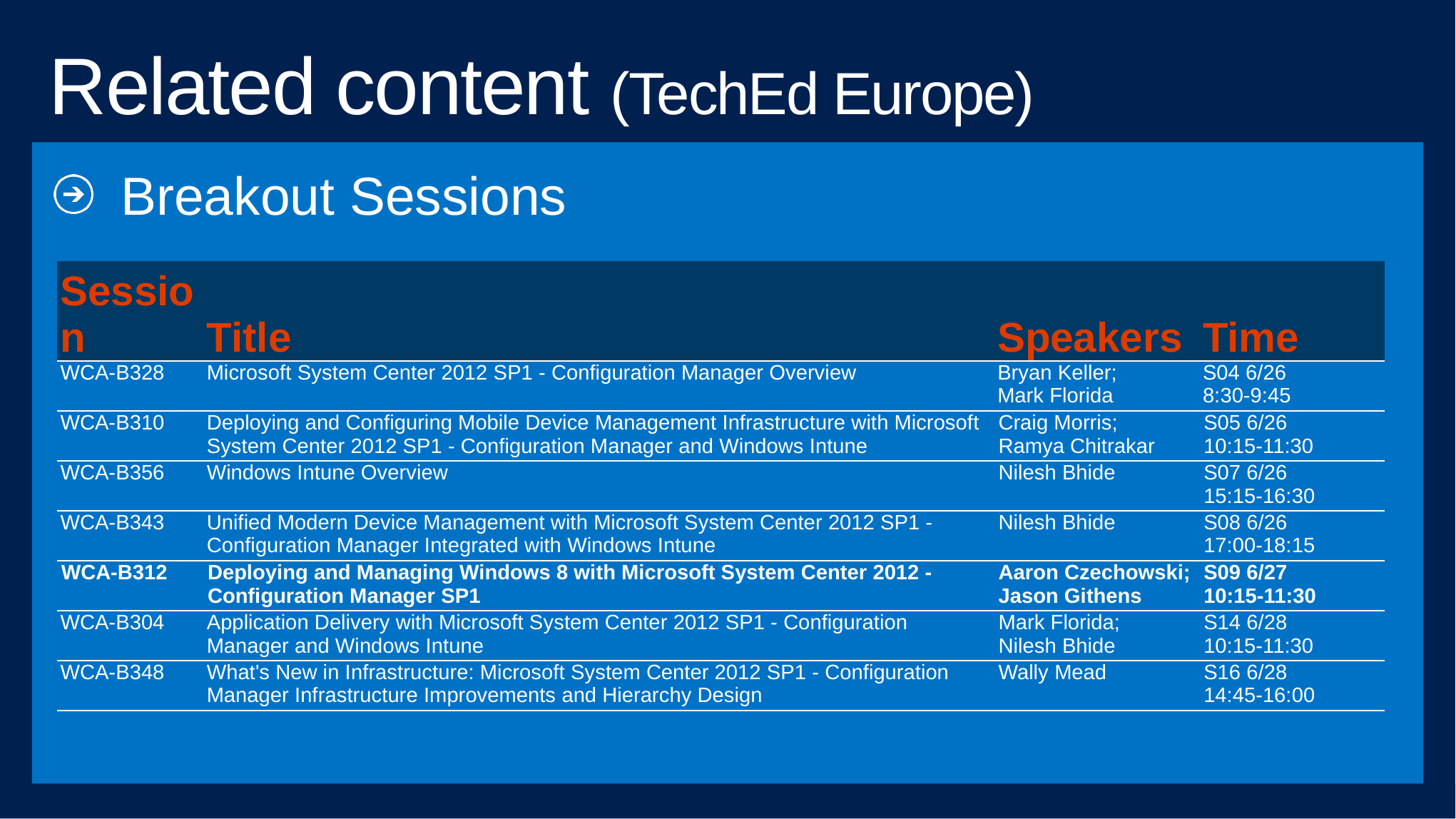

# Related content (TechEd Europe)

Breakout Sessions
| Session | Title | Speakers | Time |
| --- | --- | --- | --- |
| WCA-B328 | Microsoft System Center 2012 SP1 - Configuration Manager Overview | Bryan Keller; Mark Florida | S04 6/26 8:30-9:45 |
| WCA-B310 | Deploying and Configuring Mobile Device Management Infrastructure with Microsoft System Center 2012 SP1 - Configuration Manager and Windows Intune | Craig Morris; Ramya Chitrakar | S05 6/26 10:15-11:30 |
| WCA-B356 | Windows Intune Overview | Nilesh Bhide | S07 6/26 15:15-16:30 |
| WCA-B343 | Unified Modern Device Management with Microsoft System Center 2012 SP1 - Configuration Manager Integrated with Windows Intune | Nilesh Bhide | S08 6/26 17:00-18:15 |
| WCA-B312 | Deploying and Managing Windows 8 with Microsoft System Center 2012 - Configuration Manager SP1 | Aaron Czechowski; Jason Githens | S09 6/27 10:15-11:30 |
| WCA-B304 | Application Delivery with Microsoft System Center 2012 SP1 - Configuration Manager and Windows Intune | Mark Florida; Nilesh Bhide | S14 6/28 10:15-11:30 |
| WCA-B348 | What's New in Infrastructure: Microsoft System Center 2012 SP1 - Configuration Manager Infrastructure Improvements and Hierarchy Design | Wally Mead | S16 6/28 14:45-16:00 |